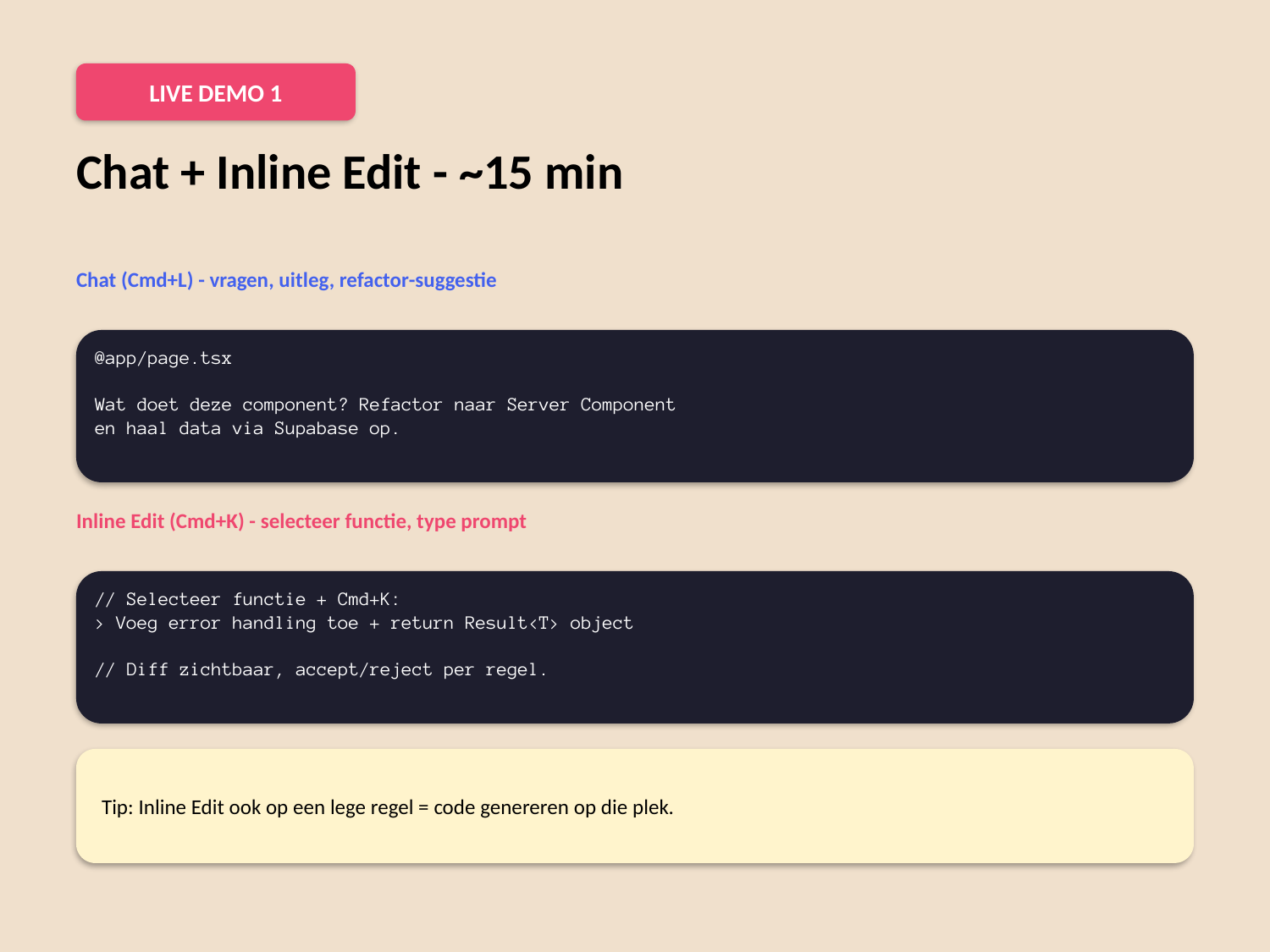

LIVE DEMO 1
Chat + Inline Edit - ~15 min
Chat (Cmd+L) - vragen, uitleg, refactor-suggestie

@app/page.tsx

Wat doet deze component? Refactor naar Server Component
en haal data via Supabase op.
Inline Edit (Cmd+K) - selecteer functie, type prompt

// Selecteer functie + Cmd+K:
> Voeg error handling toe + return Result<T> object

// Diff zichtbaar, accept/reject per regel.

Tip: Inline Edit ook op een lege regel = code genereren op die plek.